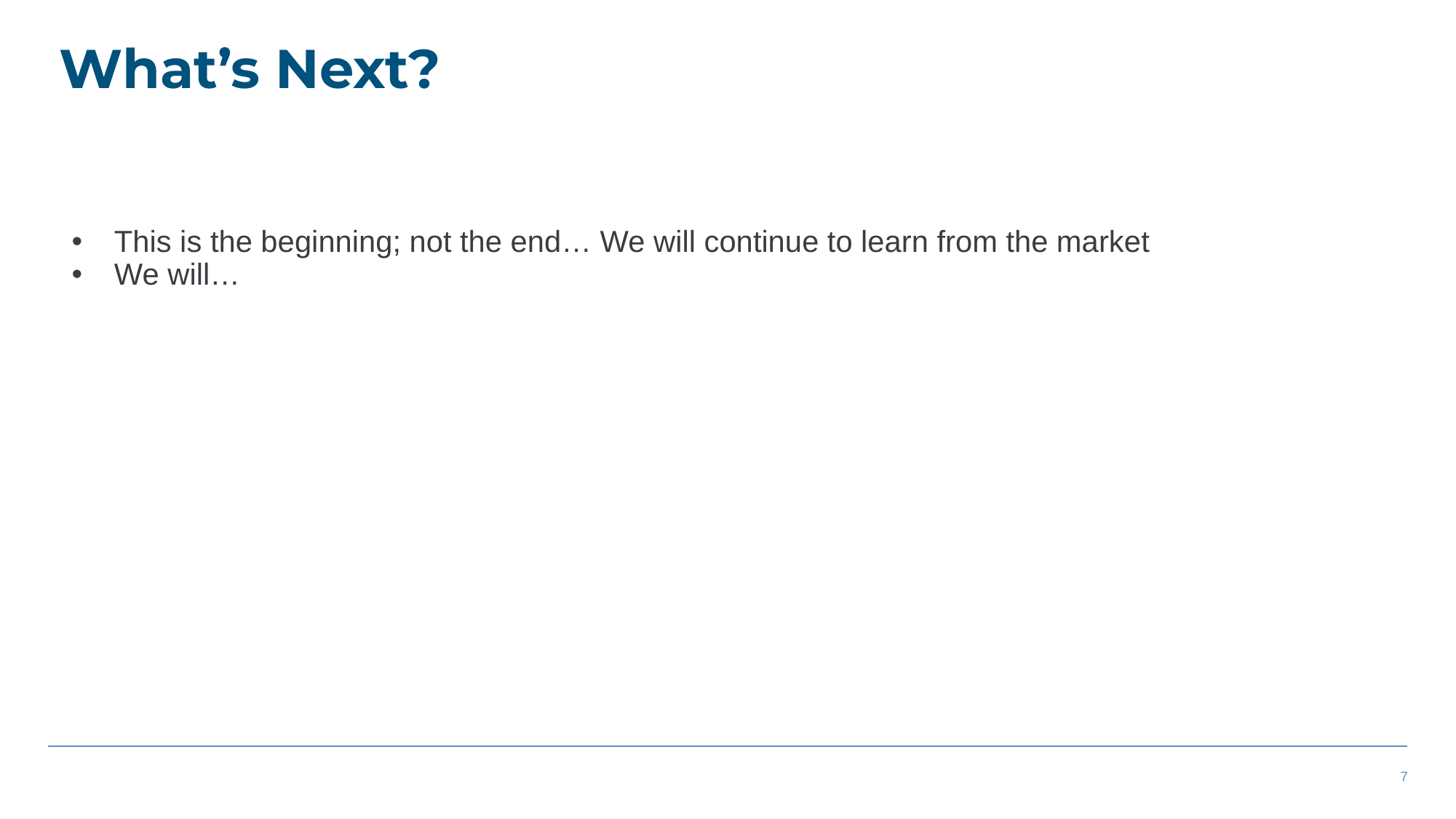

# What’s Next?

This is the beginning; not the end… We will continue to learn from the market
We will…